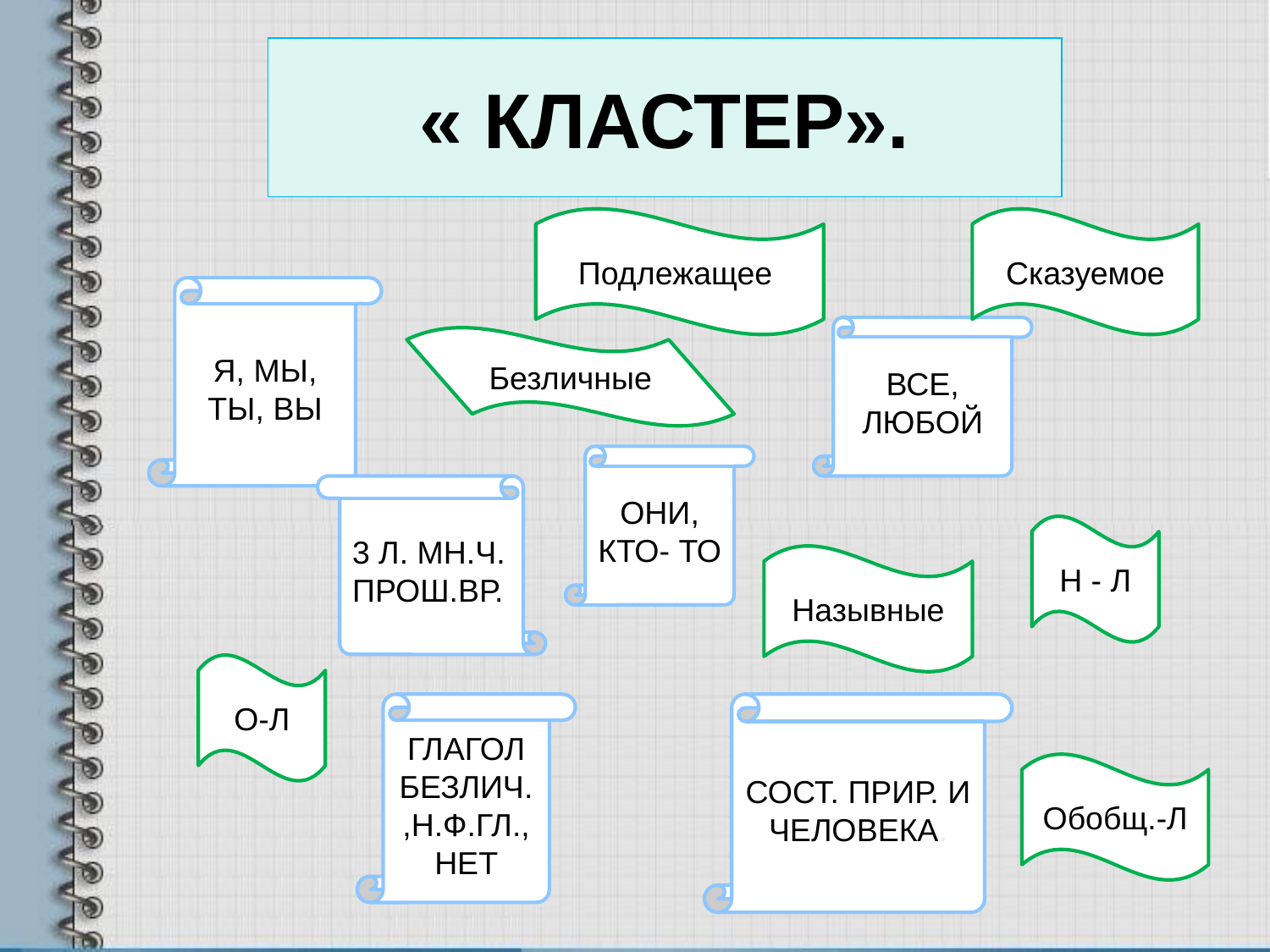

# « КЛАСТЕР».
Подлежащее
Сказуемое

Я, МЫ, ТЫ, ВЫ
ВСЕ, ЛЮБОЙ
Безличные
ОНИ, КТО- ТО
3 Л. МН.Ч. ПРОШ.ВР.
Н - Л
Назывные
О-Л
ГЛАГОЛ БЕЗЛИЧ.,Н.Ф.ГЛ.,НЕТ
СОСТ. ПРИР. И ЧЕЛОВЕКА.
Обобщ.-Л